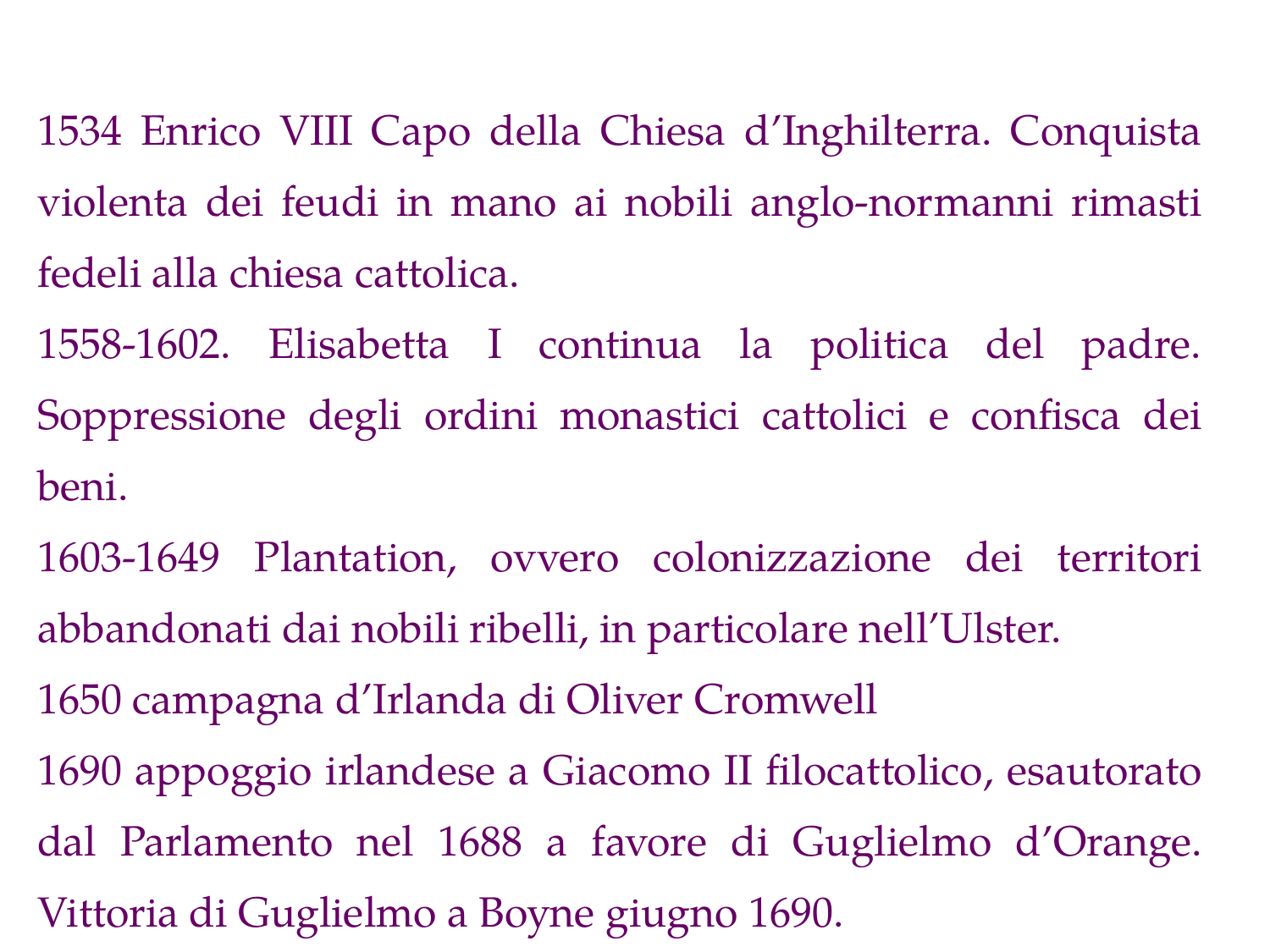

1534 Enrico VIII Capo della Chiesa d’Inghilterra. Conquista violenta dei feudi in mano ai nobili anglo-normanni rimasti fedeli alla chiesa cattolica.
1558-1602. Elisabetta I continua la politica del padre. Soppressione degli ordini monastici cattolici e confisca dei beni.
1603-1649 Plantation, ovvero colonizzazione dei territori abbandonati dai nobili ribelli, in particolare nell’Ulster.
1650 campagna d’Irlanda di Oliver Cromwell
1690 appoggio irlandese a Giacomo II filocattolico, esautorato dal Parlamento nel 1688 a favore di Guglielmo d’Orange. Vittoria di Guglielmo a Boyne giugno 1690.